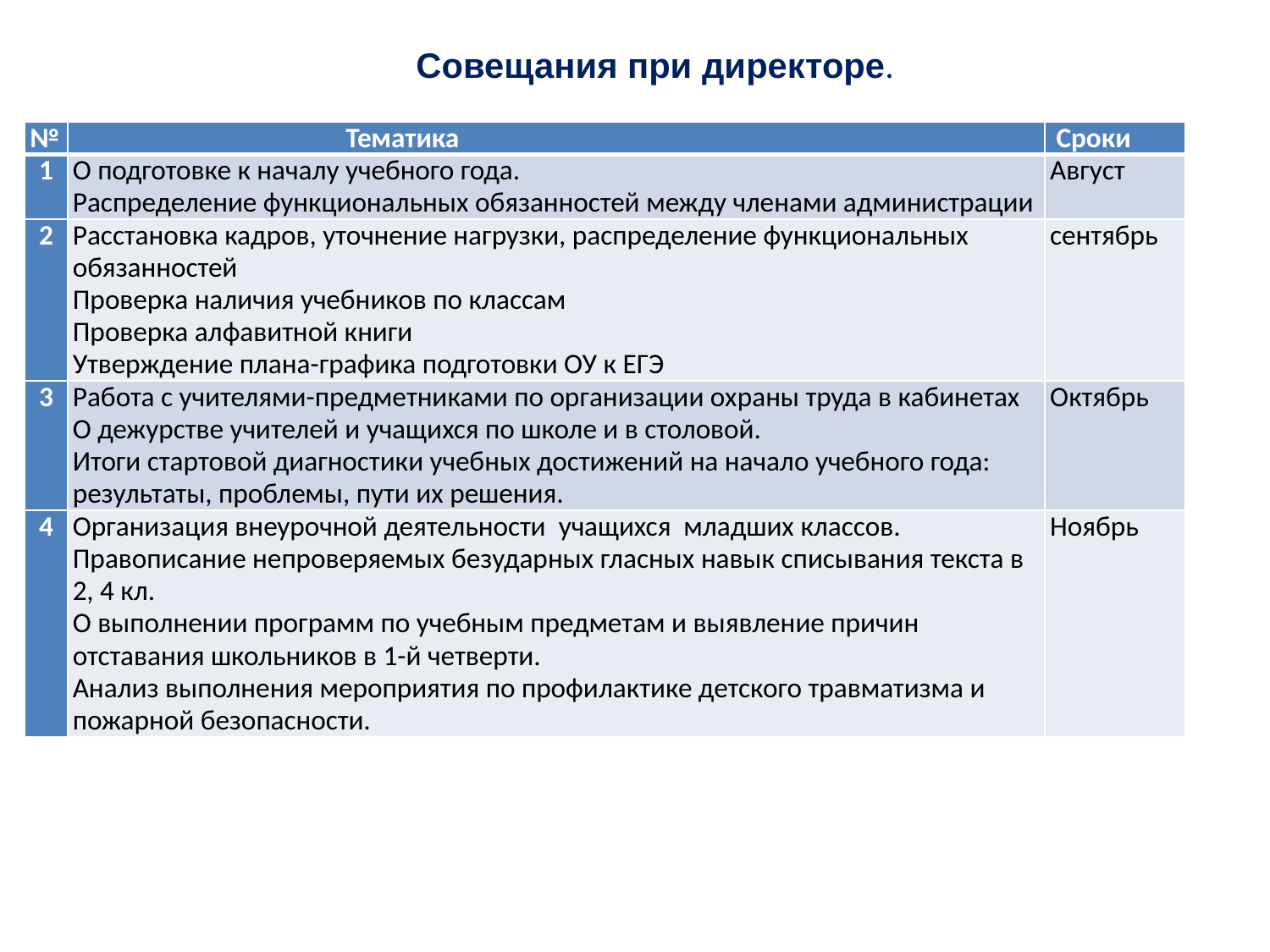

Совещания при директоре.

| № | Тематика | Сроки |
| --- | --- | --- |
| 1 | О подготовке к началу учебного года. Распределение функциональных обязанностей между членами администрации | Август |
| 2 | Расстановка кадров, уточнение нагрузки, распределение функциональных обязанностей Проверка наличия учебников по классам Проверка алфавитной книги Утверждение плана-графика подготовки ОУ к ЕГЭ | сентябрь |
| 3 | Работа с учителями-предметниками по организации охраны труда в кабинетах О дежурстве учителей и учащихся по школе и в столовой. Итоги стартовой диагностики учебных достижений на начало учебного года: результаты, проблемы, пути их решения. | Октябрь |
| 4 | Организация внеурочной деятельности учащихся младших классов. Правописание непроверяемых безударных гласных навык списывания текста в 2, 4 кл. О выполнении программ по учебным предметам и выявление причин отставания школьников в 1-й четверти. Анализ выполнения мероприятия по профилактике детского травматизма и пожарной безопасности. | Ноябрь |